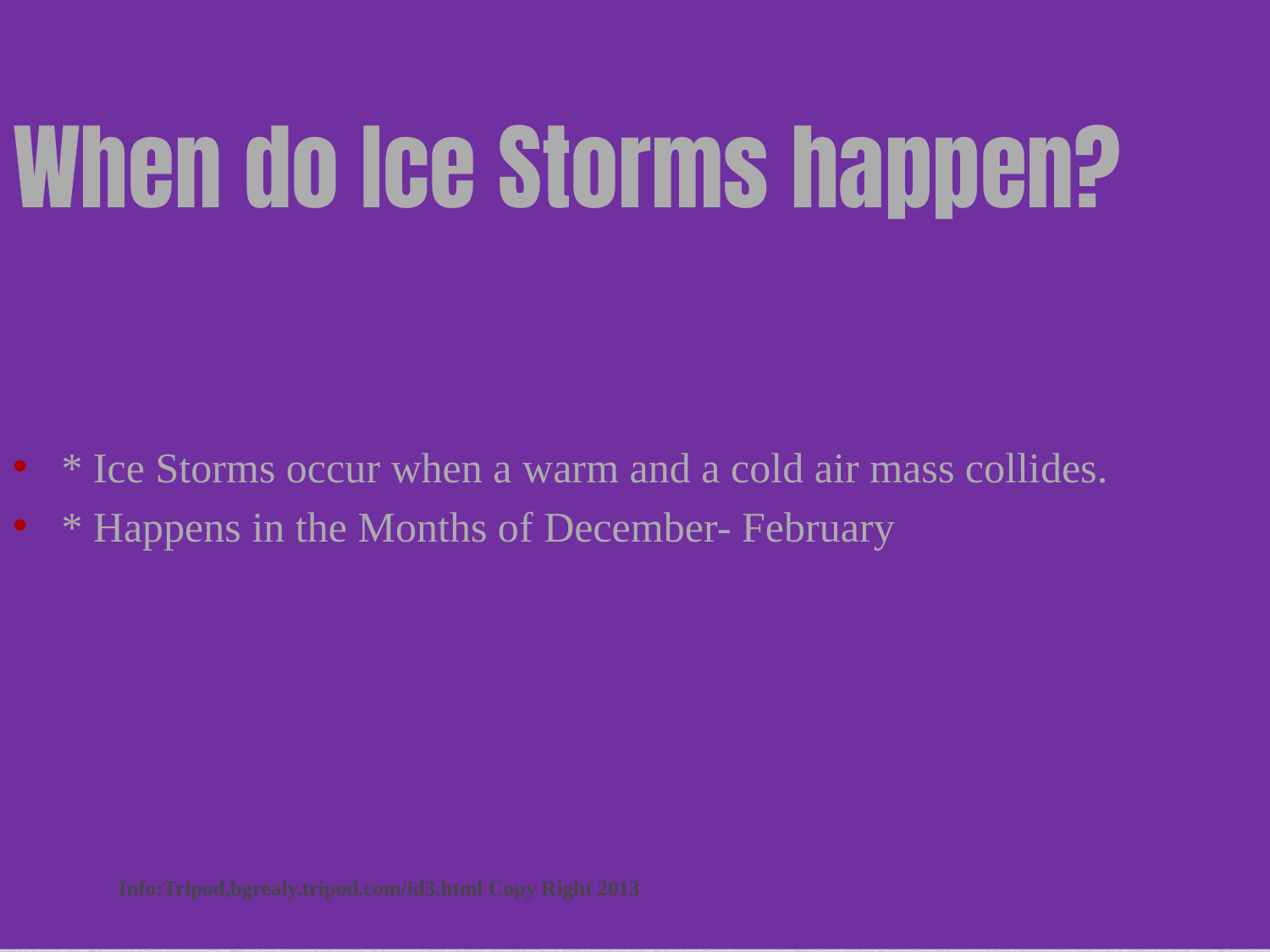

# When do Ice Storms happen?
 * Ice Storms occur when a warm and a cold air mass collides.
 * Happens in the Months of December- February

Info:Tripod,bgrealy.tripod.com/id3.html Copy Right 2013